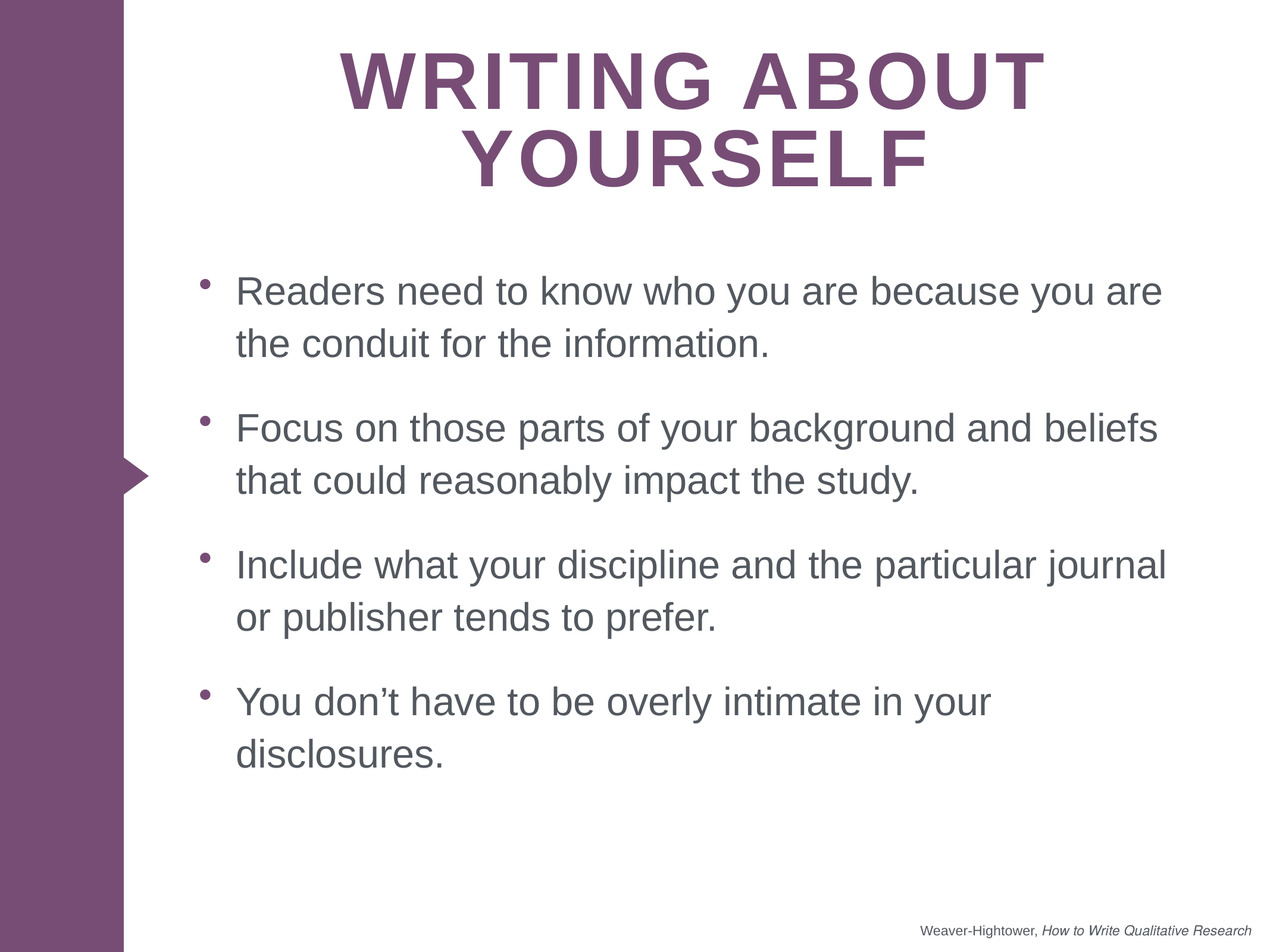

# Writing about yourself
Readers need to know who you are because you are the conduit for the information.
Focus on those parts of your background and beliefs that could reasonably impact the study.
Include what your discipline and the particular journal or publisher tends to prefer.
You don’t have to be overly intimate in your disclosures.